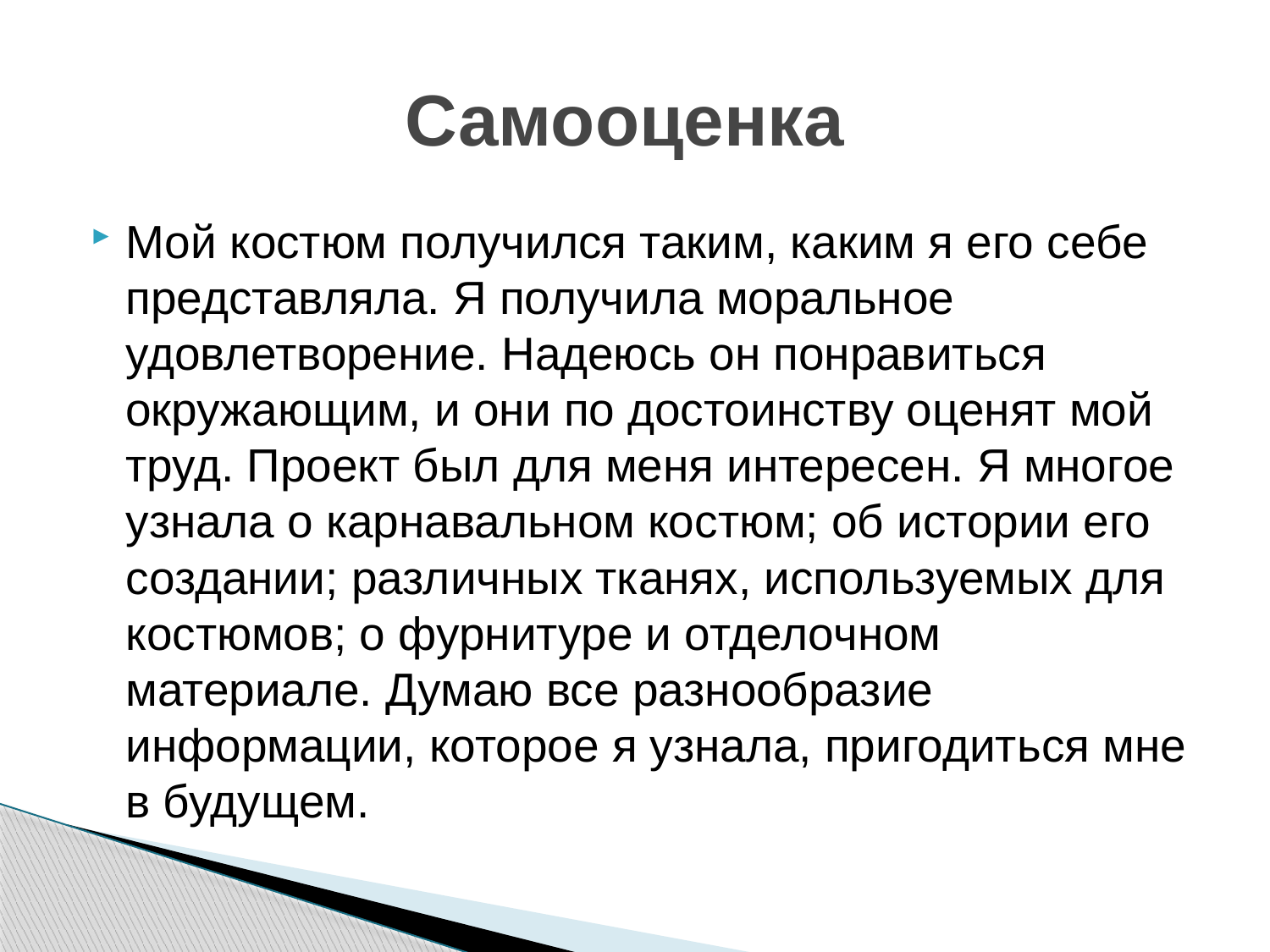

# Самооценка
Мой костюм получился таким, каким я его себе представляла. Я получила моральное удовлетворение. Надеюсь он понравиться окружающим, и они по достоинству оценят мой труд. Проект был для меня интересен. Я многое узнала о карнавальном костюм; об истории его создании; различных тканях, используемых для костюмов; о фурнитуре и отделочном материале. Думаю все разнообразие информации, которое я узнала, пригодиться мне в будущем.